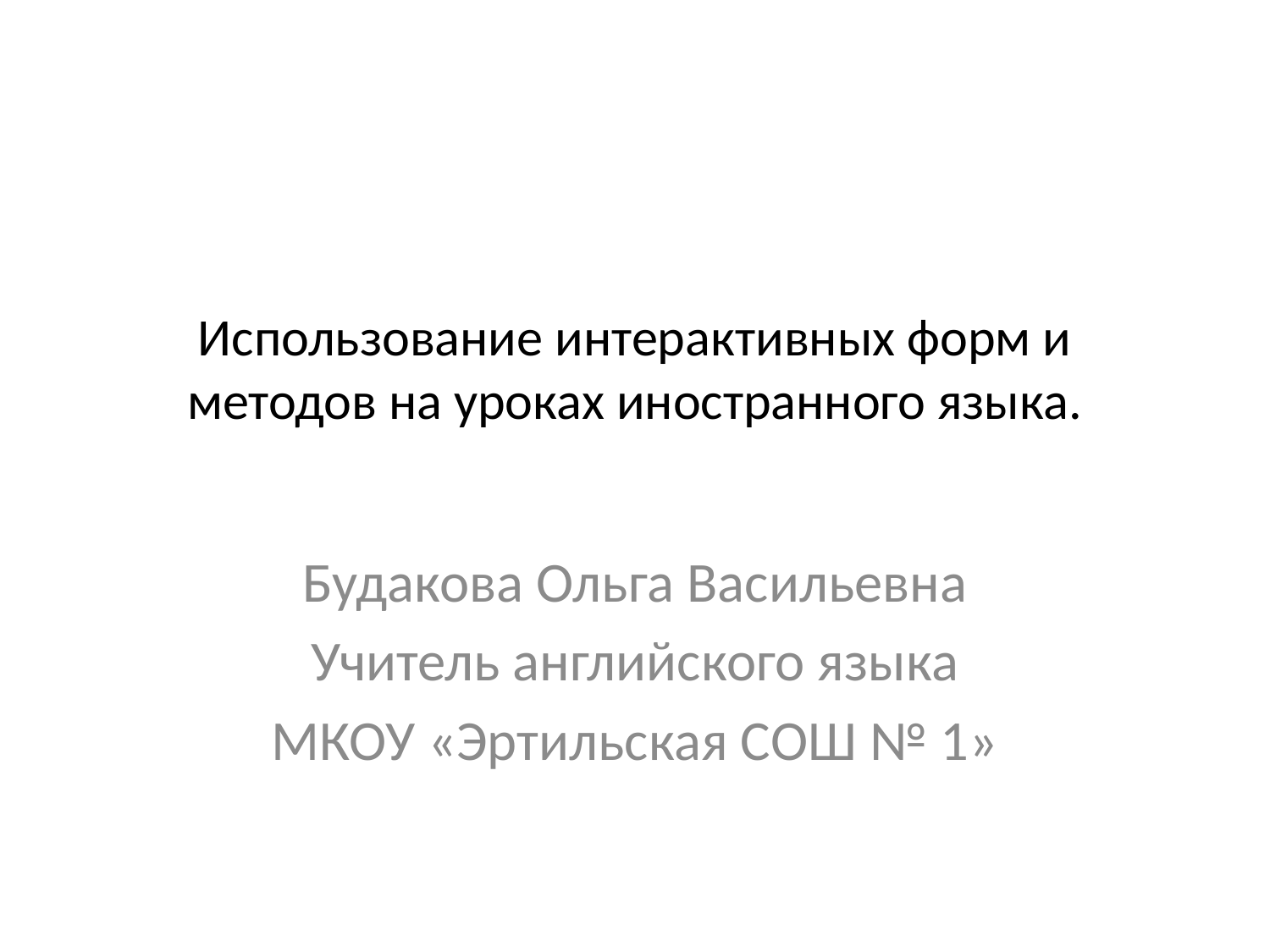

# Использование интерактивных форм и методов на уроках иностранного языка.
Будакова Ольга Васильевна
Учитель английского языка
МКОУ «Эртильская СОШ № 1»